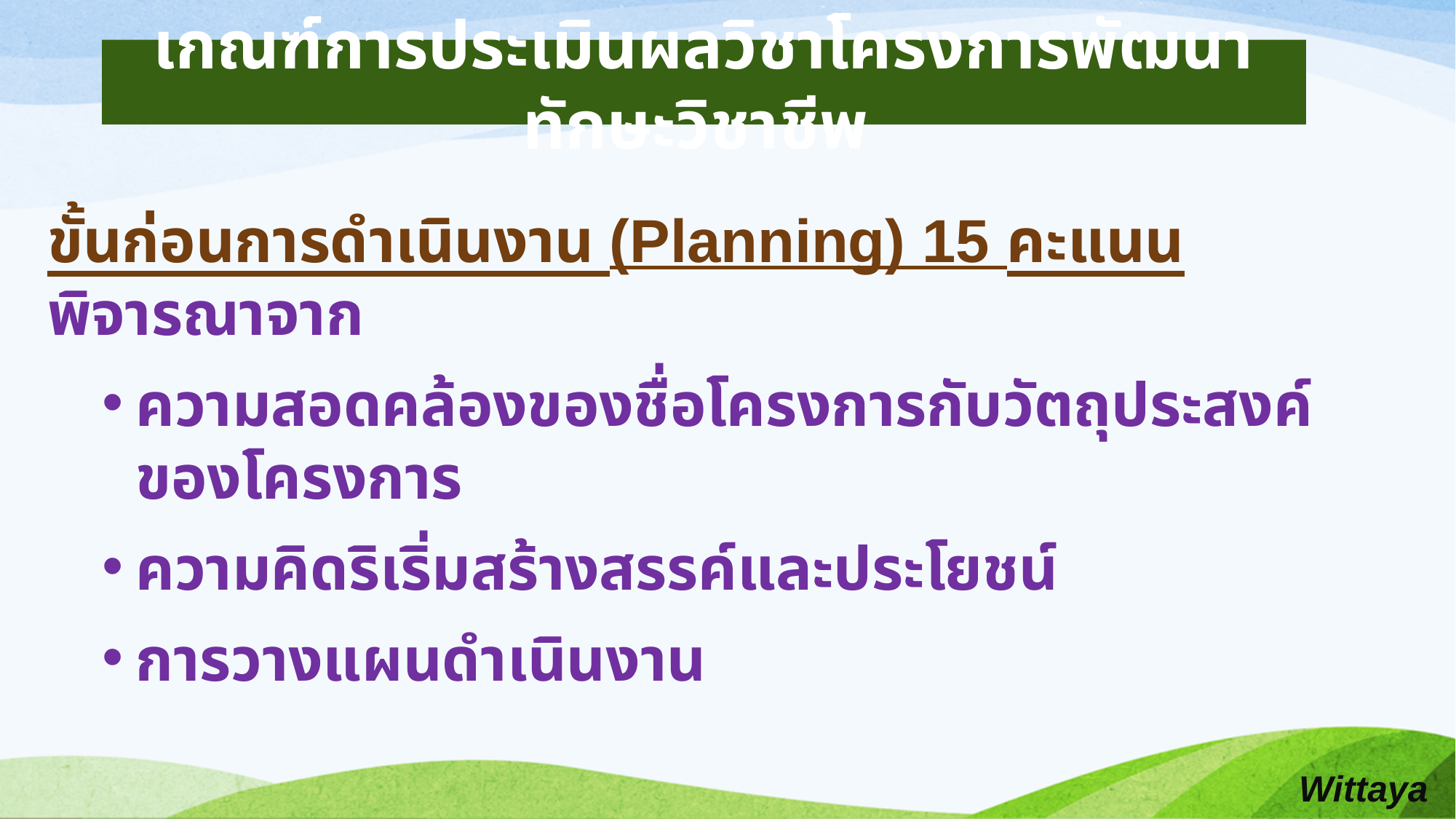

เกณฑ์การประเมินผลวิชาโครงการพัฒนาทักษะวิชาชีพ
ขั้นก่อนการดำเนินงาน (Planning) 15 คะแนน พิจารณาจาก
ความสอดคล้องของชื่อโครงการกับวัตถุประสงค์ของโครงการ
ความคิดริเริ่มสร้างสรรค์และประโยชน์
การวางแผนดำเนินงาน
Wittaya Jaiwithee ...